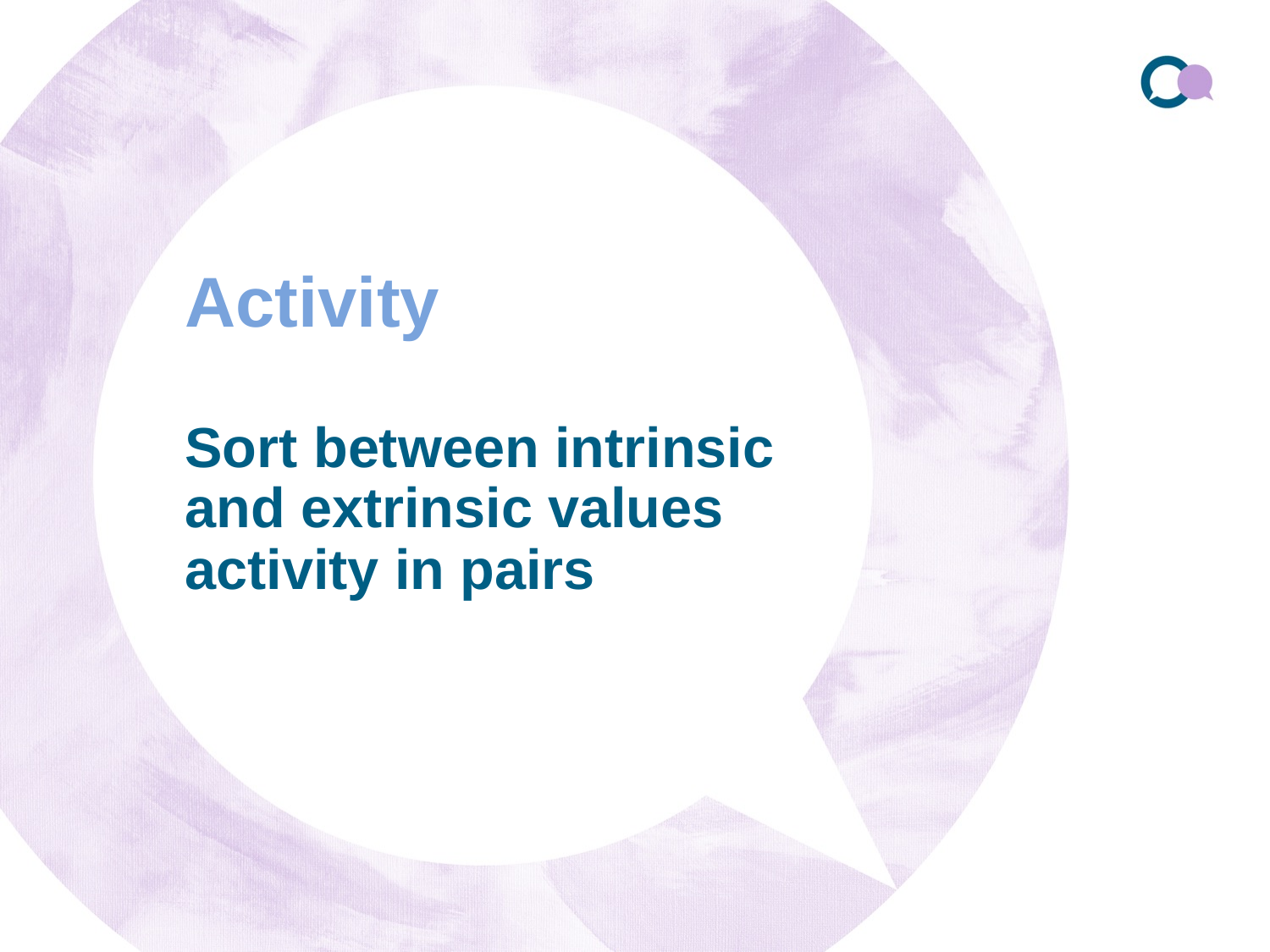

# Activity Sort between intrinsic and extrinsic values activity in pairs